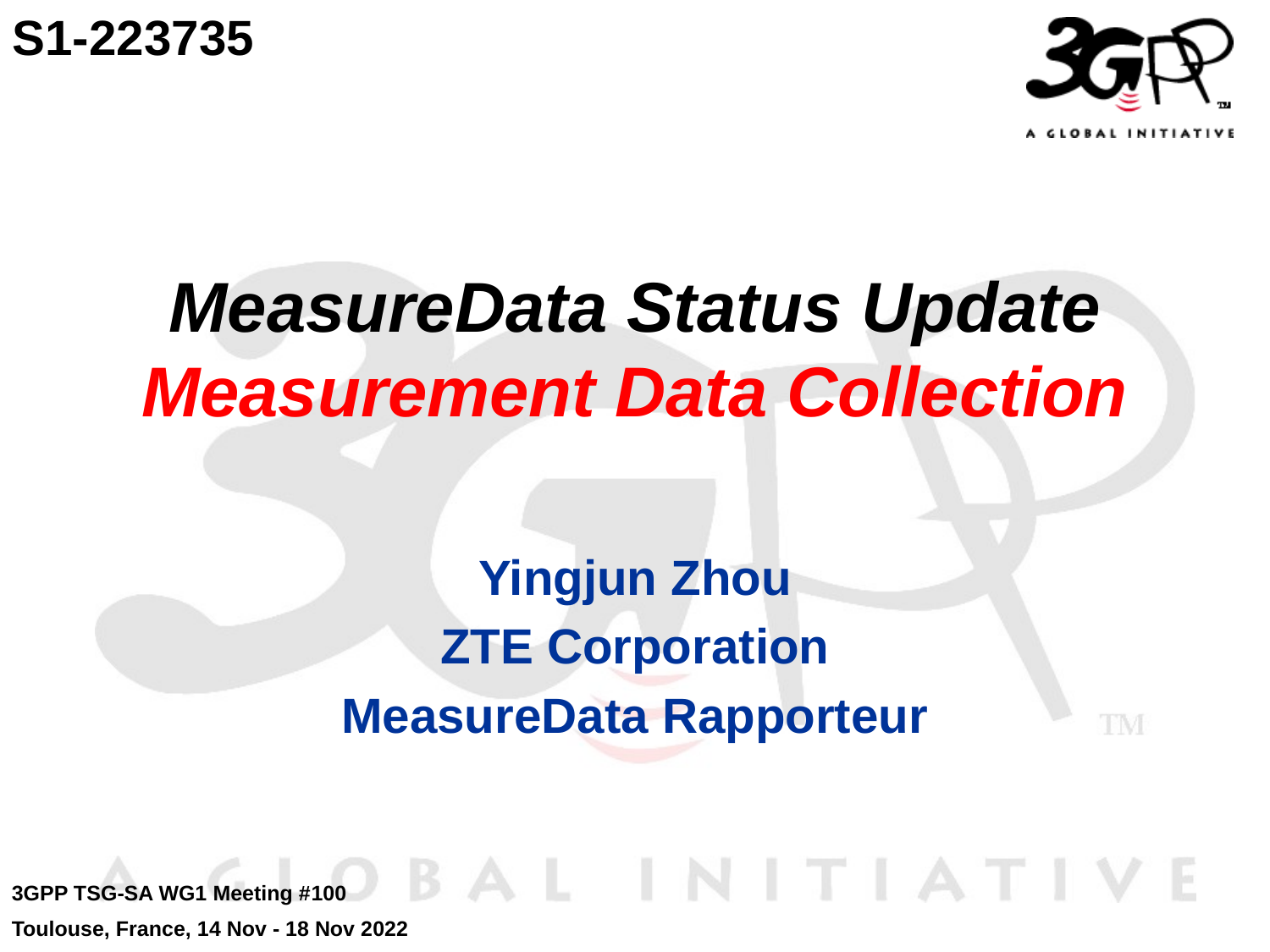

S1-223735
# MeasureData Status Update Measurement Data Collection
Yingjun Zhou
ZTE Corporation
MeasureData Rapporteur
3GPP TSG-SA WG1 Meeting #100
Toulouse, France, 14 Nov - 18 Nov 2022
1